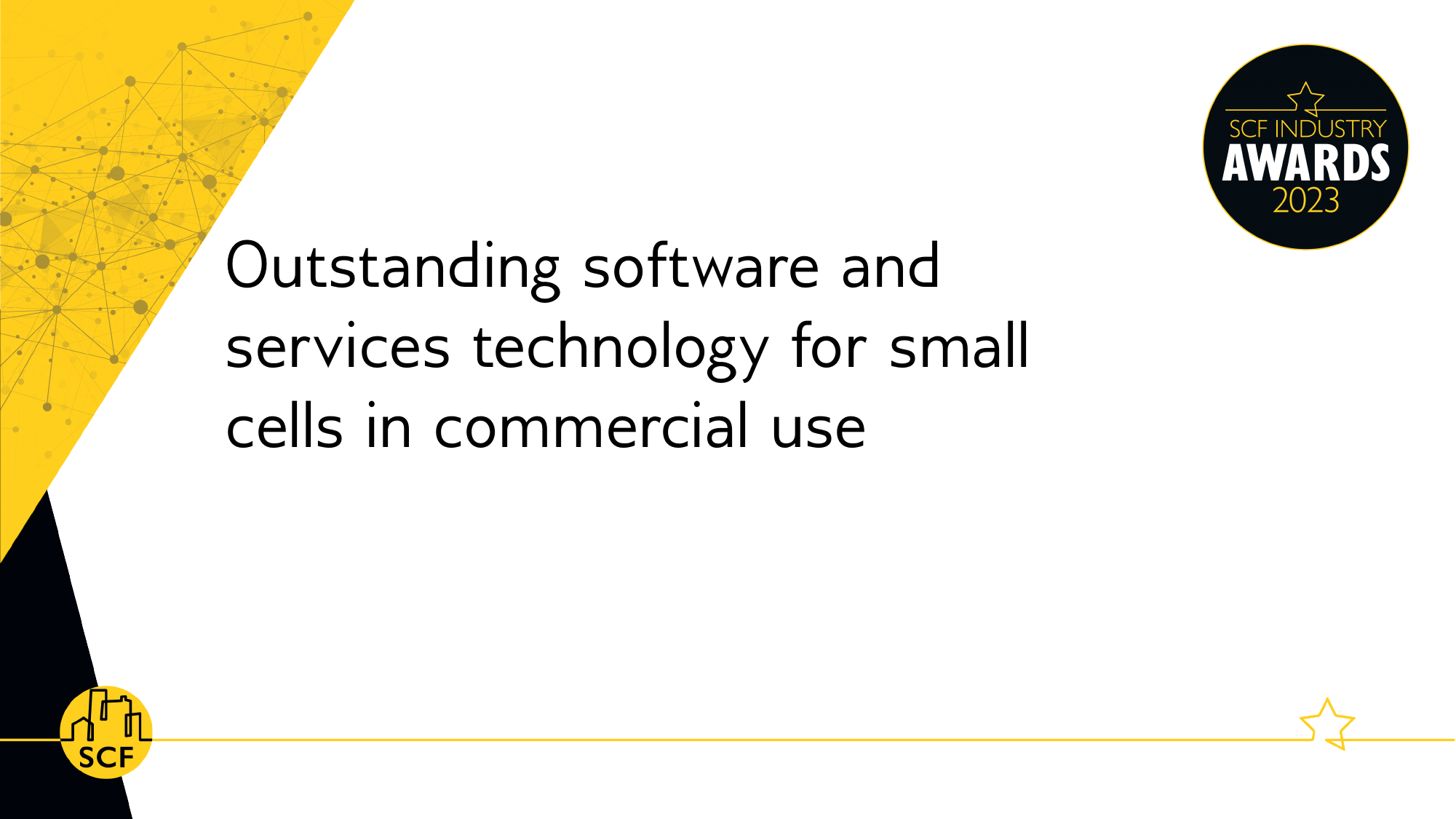

Outstanding software and services technology for small cells in commercial use